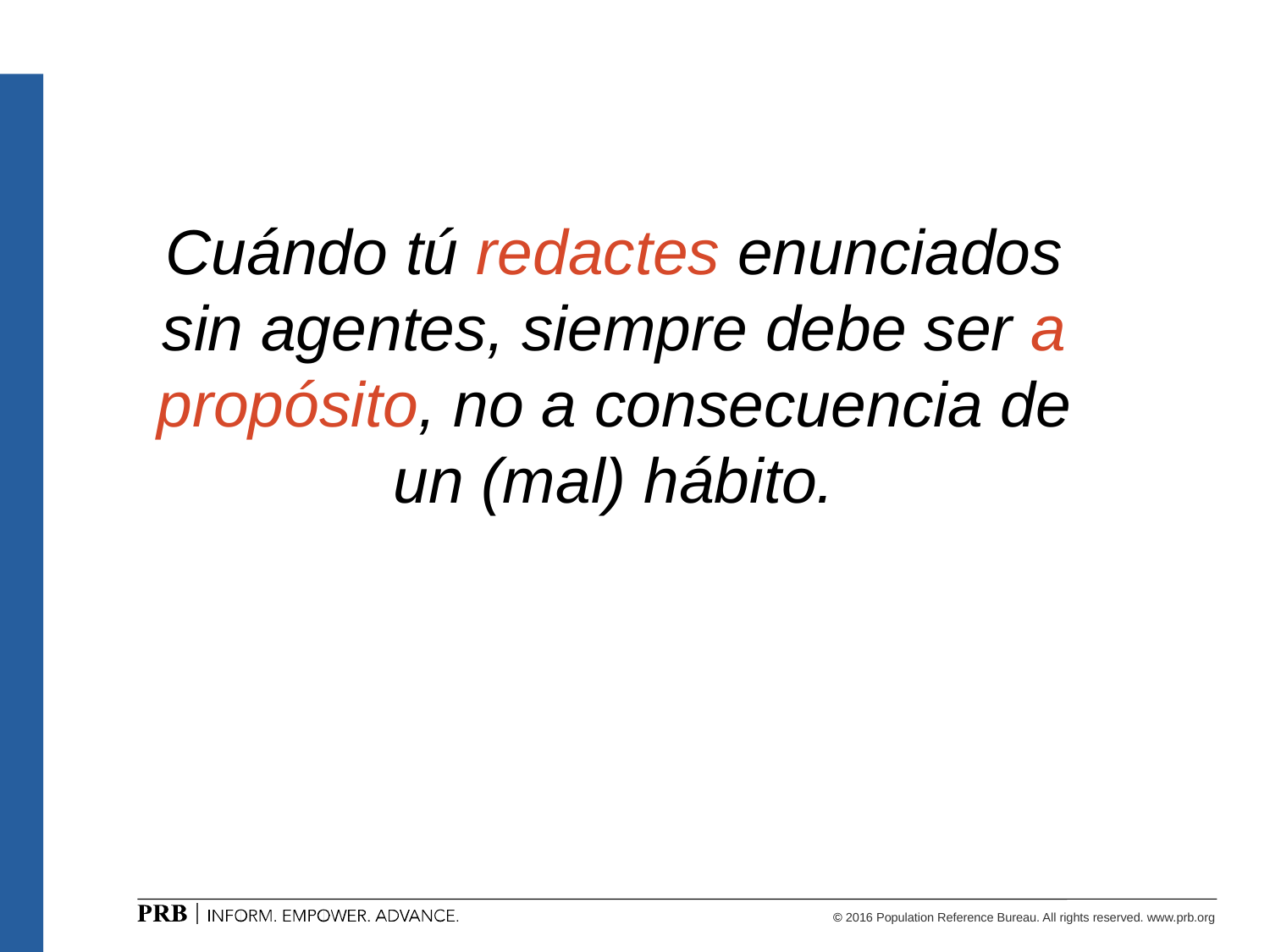

Cuándo tú redactes enunciados sin agentes, siempre debe ser a propósito, no a consecuencia de un (mal) hábito.